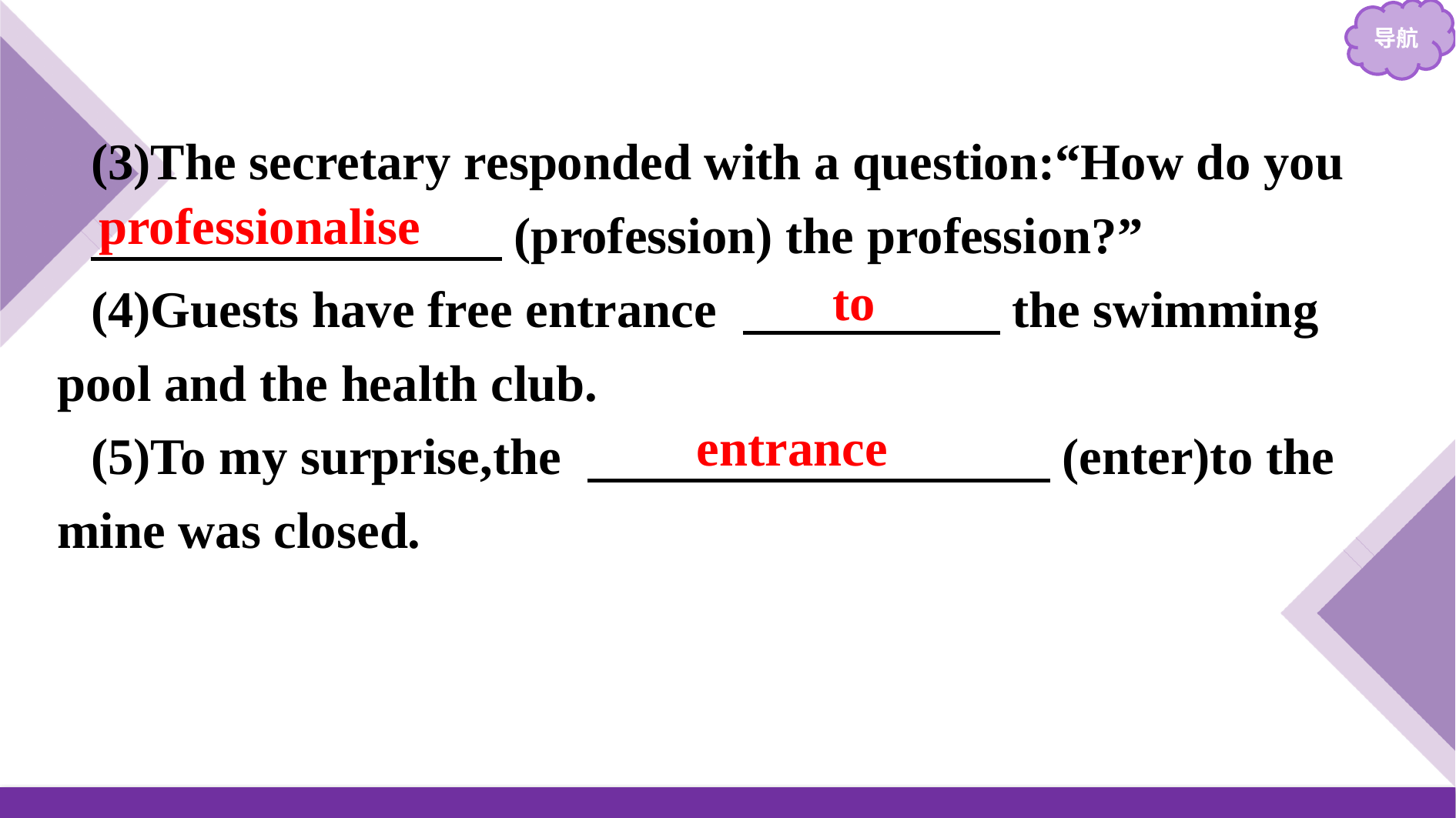

(3)The secretary responded with a question:“How do you
　　　　　　　　(profession) the profession?”
(4)Guests have free entrance 　　　　　the swimming pool and the health club.
(5)To my surprise,the 　　　　　　　　　(enter)to the mine was closed.
professionalise
to
entrance